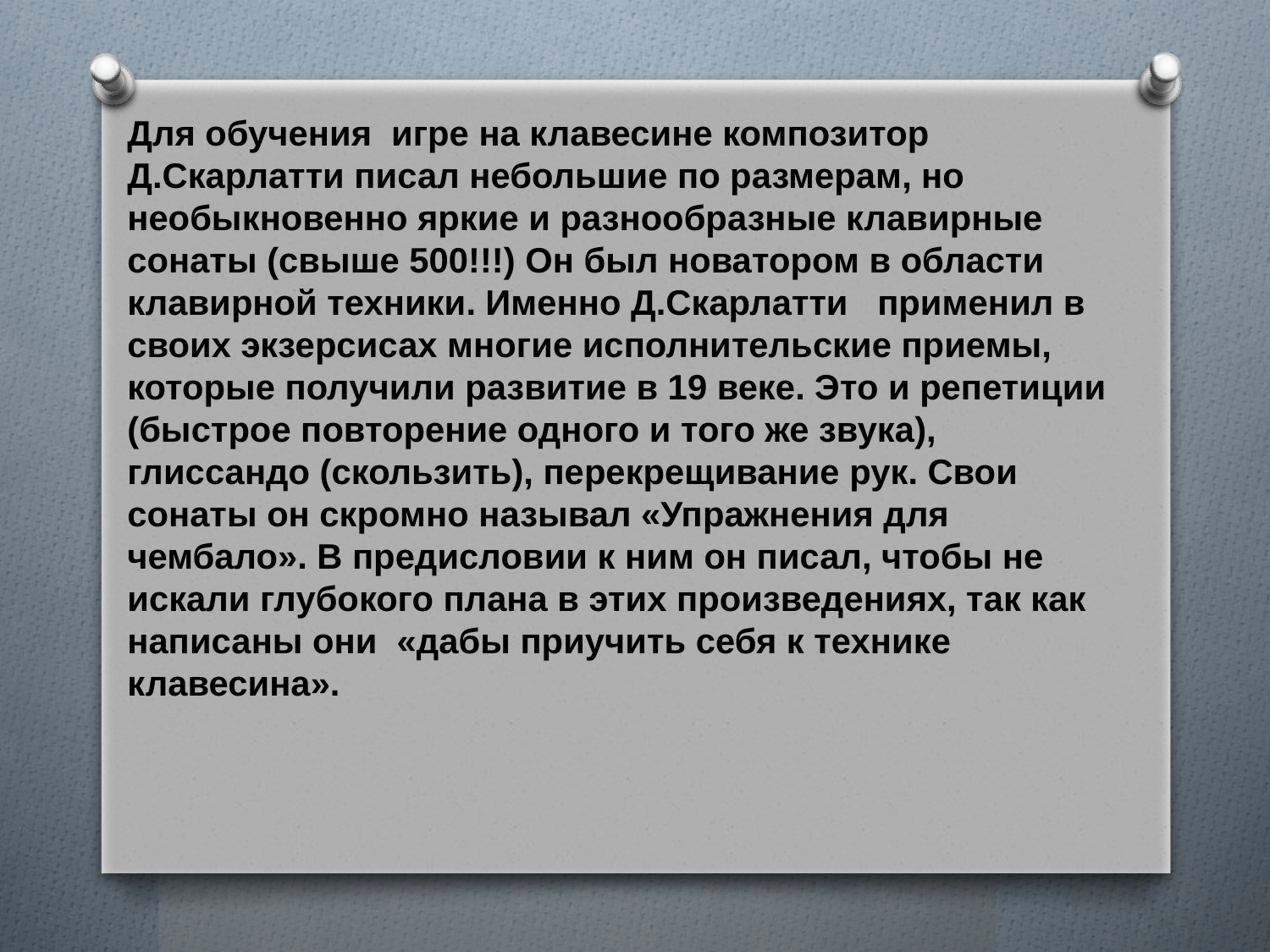

Для обучения  игре на клавесине композитор Д.Скарлатти писал небольшие по размерам, но необыкновенно яркие и разнообразные клавирные сонаты (свыше 500!!!) Он был новатором в области клавирной техники. Именно Д.Скарлатти   применил в своих экзерсисах многие исполнительские приемы, которые получили развитие в 19 веке. Это и репетиции (быстрое повторение одного и того же звука),  глиссандо (скользить), перекрещивание рук. Свои сонаты он скромно называл «Упражнения для чембало». В предисловии к ним он писал, чтобы не искали глубокого плана в этих произведениях, так как написаны они  «дабы приучить себя к технике клавесина».